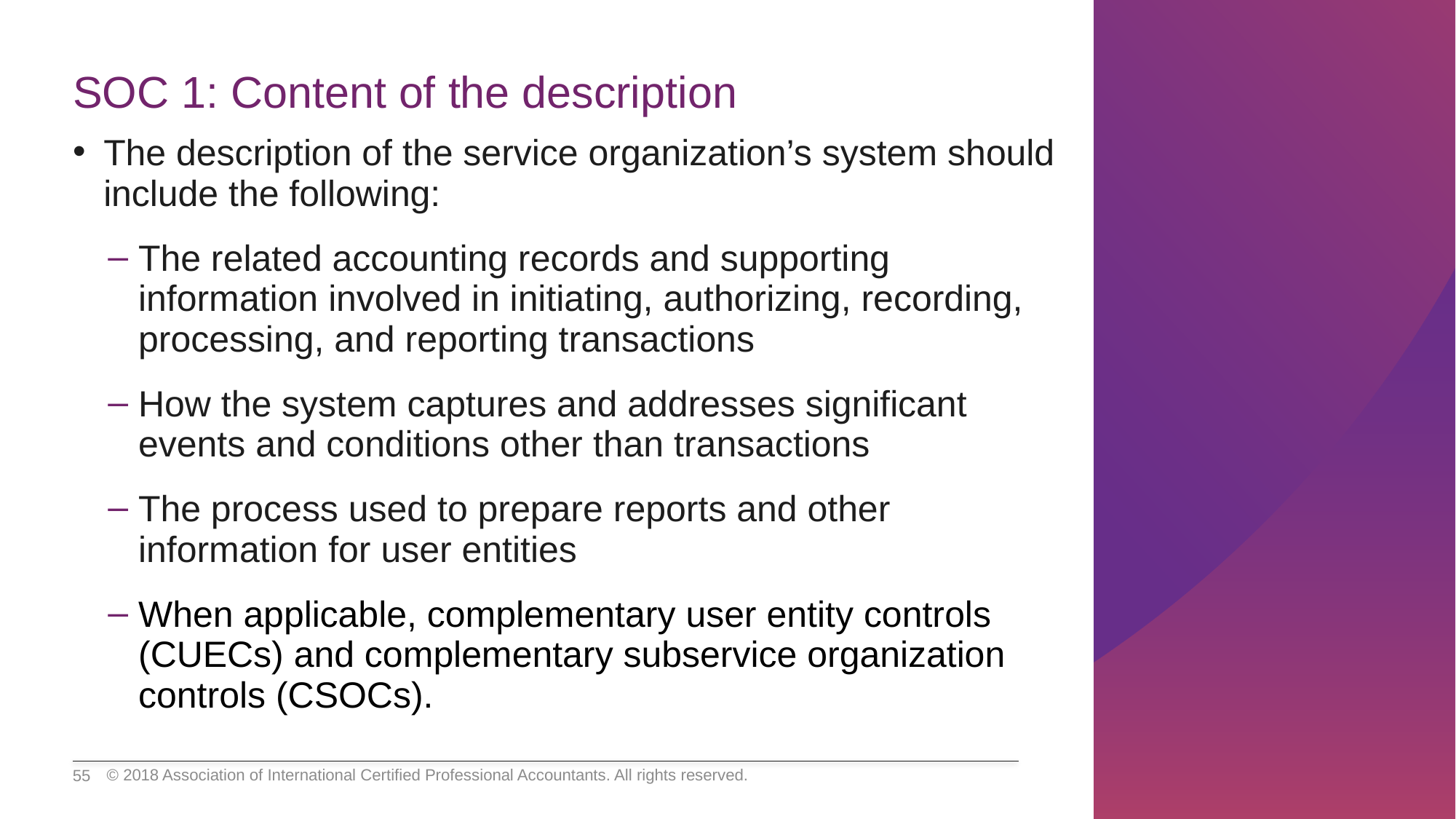

# SOC 1: Content of the description
The description of the service organization’s system should include the following:
The related accounting records and supporting information involved in initiating, authorizing, recording, processing, and reporting transactions
How the system captures and addresses significant events and conditions other than transactions
The process used to prepare reports and other information for user entities
When applicable, complementary user entity controls (CUECs) and complementary subservice organization controls (CSOCs).
© 2018 Association of International Certified Professional Accountants. All rights reserved.
55